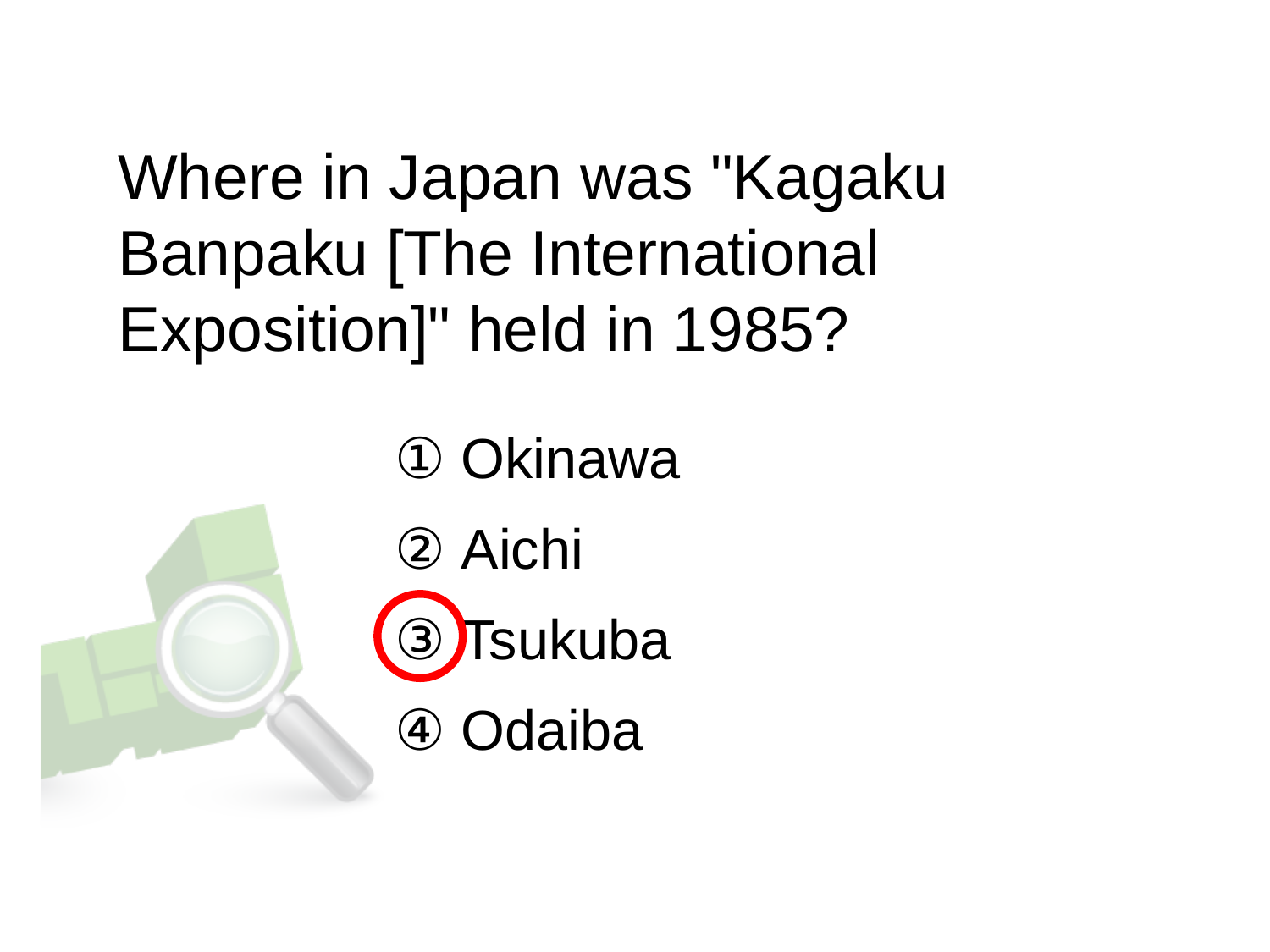

Where in Japan was "Kagaku Banpaku [The International Exposition]" held in 1985?
① Okinawa
② Aichi
③ Tsukuba
④ Odaiba